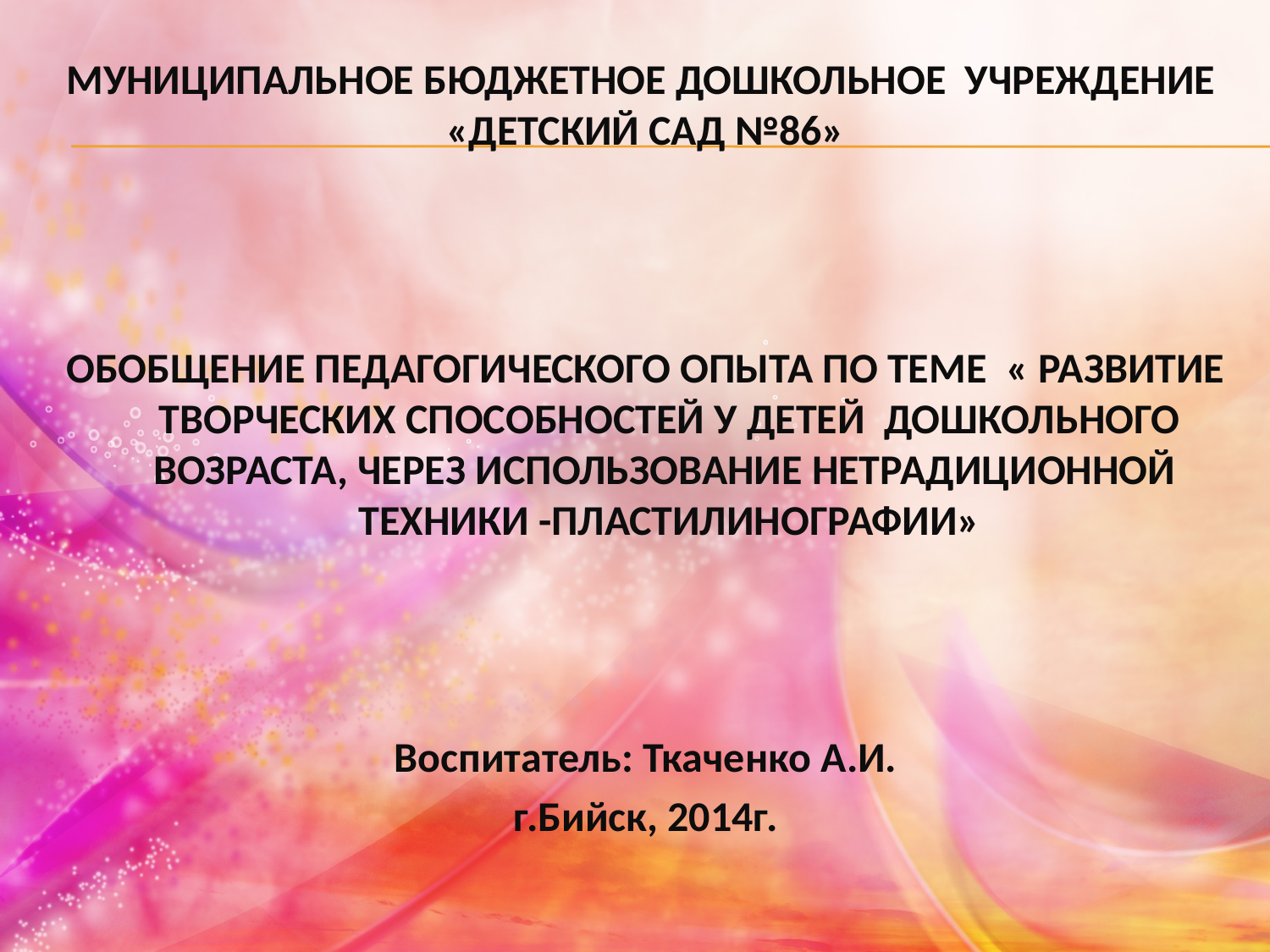

# Муниципальное бюджетное дошкольное  учреждение «детский сад №86»

ОБОБЩЕНИЕ ПЕДАГОГИЧЕСКОГО ОПЫТА ПО ТЕМЕ  « РАЗВИТИЕ ТВОРЧЕСКИХ СПОСОБНОСТЕЙ У ДЕТЕЙ  ДОШКОЛЬНОГО ВОЗРАСТА, ЧЕРЕЗ ИСПОЛЬЗОВАНИЕ НЕТРАДИЦИОННОЙ  ТЕХНИКИ -ПЛАСТИЛИНОГРАФИИ»

Воспитатель: Ткаченко А.И.
г.Бийск, 2014г.